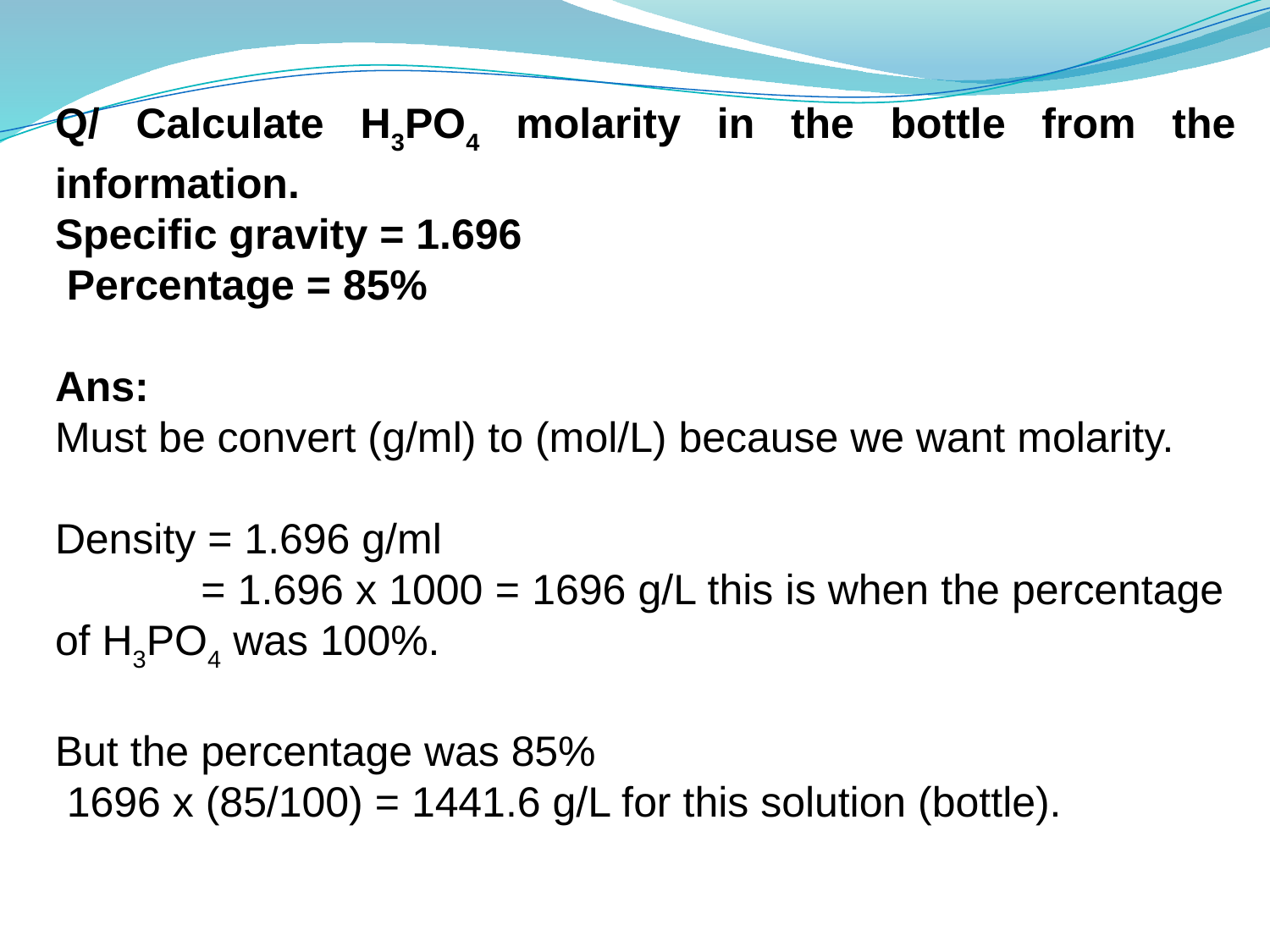

Q/ Calculate H3PO4 molarity in the bottle from the information.
Specific gravity = 1.696
 Percentage = 85%

Ans:
Must be convert (g/ml) to (mol/L) because we want molarity.

Density = 1.696 g/ml
            = 1.696 x 1000 = 1696 g/L this is when the percentage  of H3PO4 was 100%.

But the percentage was 85%
 1696 x (85/100) = 1441.6 g/L for this solution (bottle).